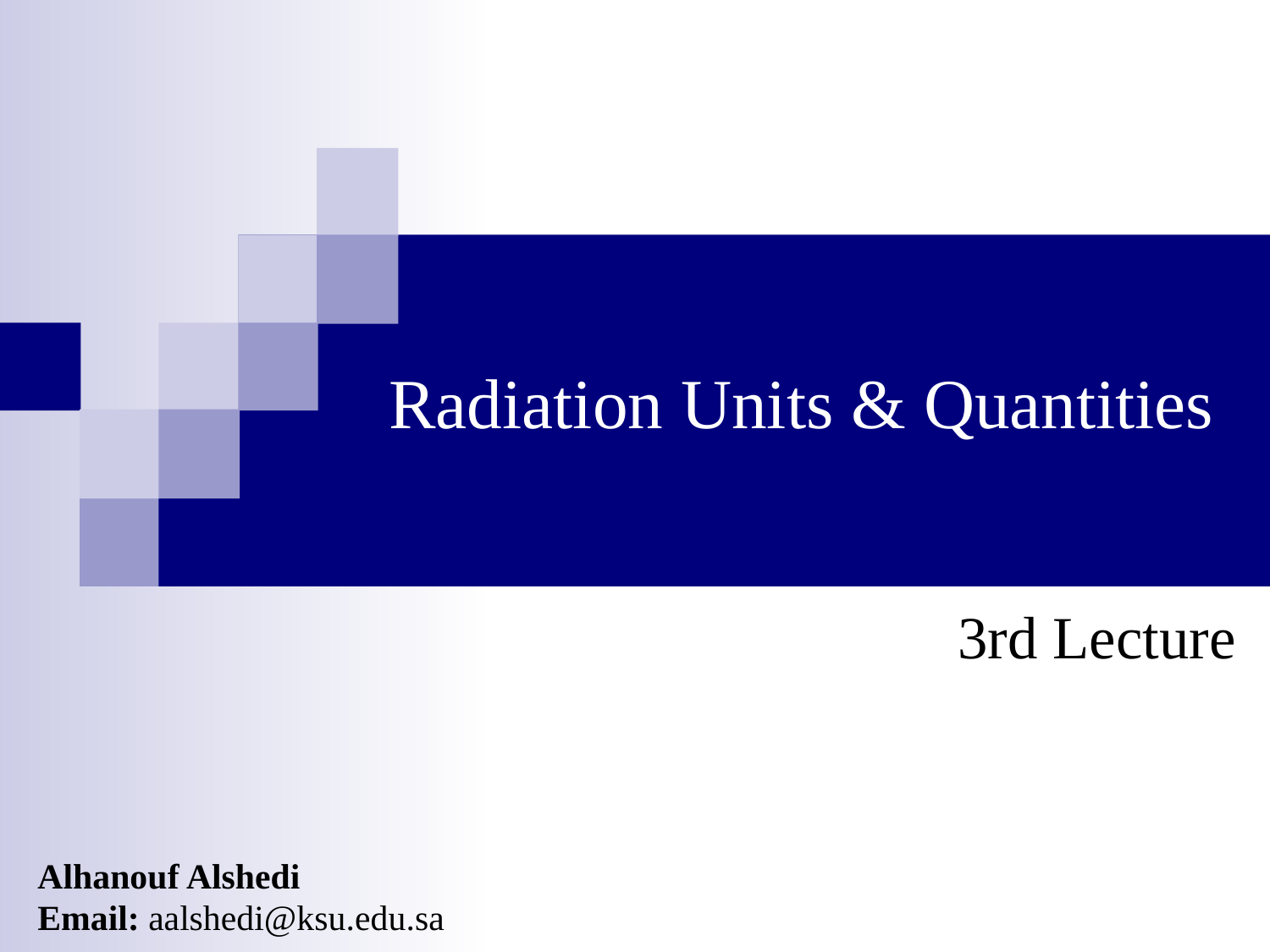

# Radiation Units & Quantities
3rd Lecture
Alhanouf Alshedi
Email: aalshedi@ksu.edu.sa